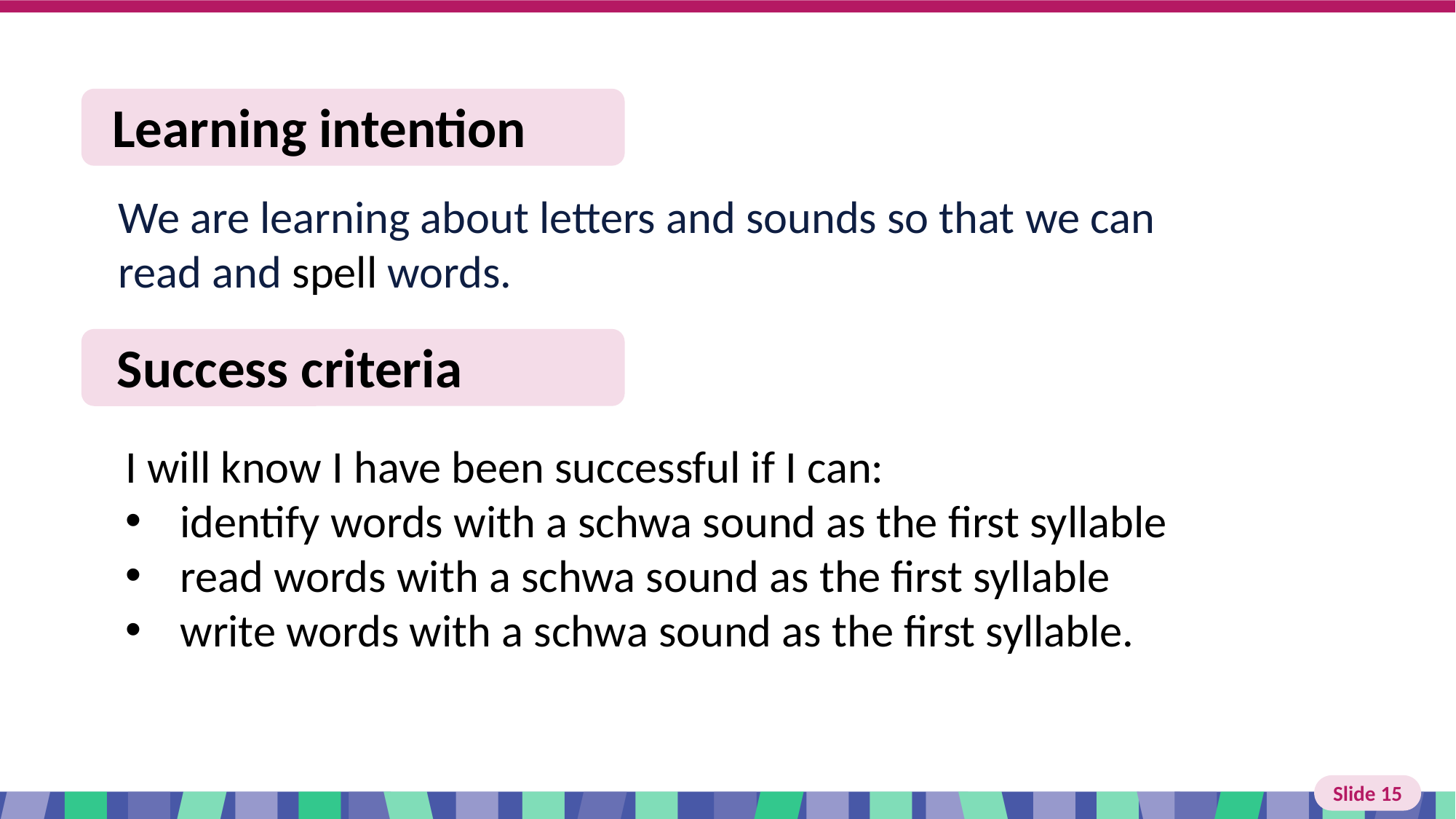

Slide 15 Learning intention and success criteria
I will know I have been successful if I can:
identify words with a schwa sound as the first syllable
read words with a schwa sound as the first syllable
write words with a schwa sound as the first syllable.